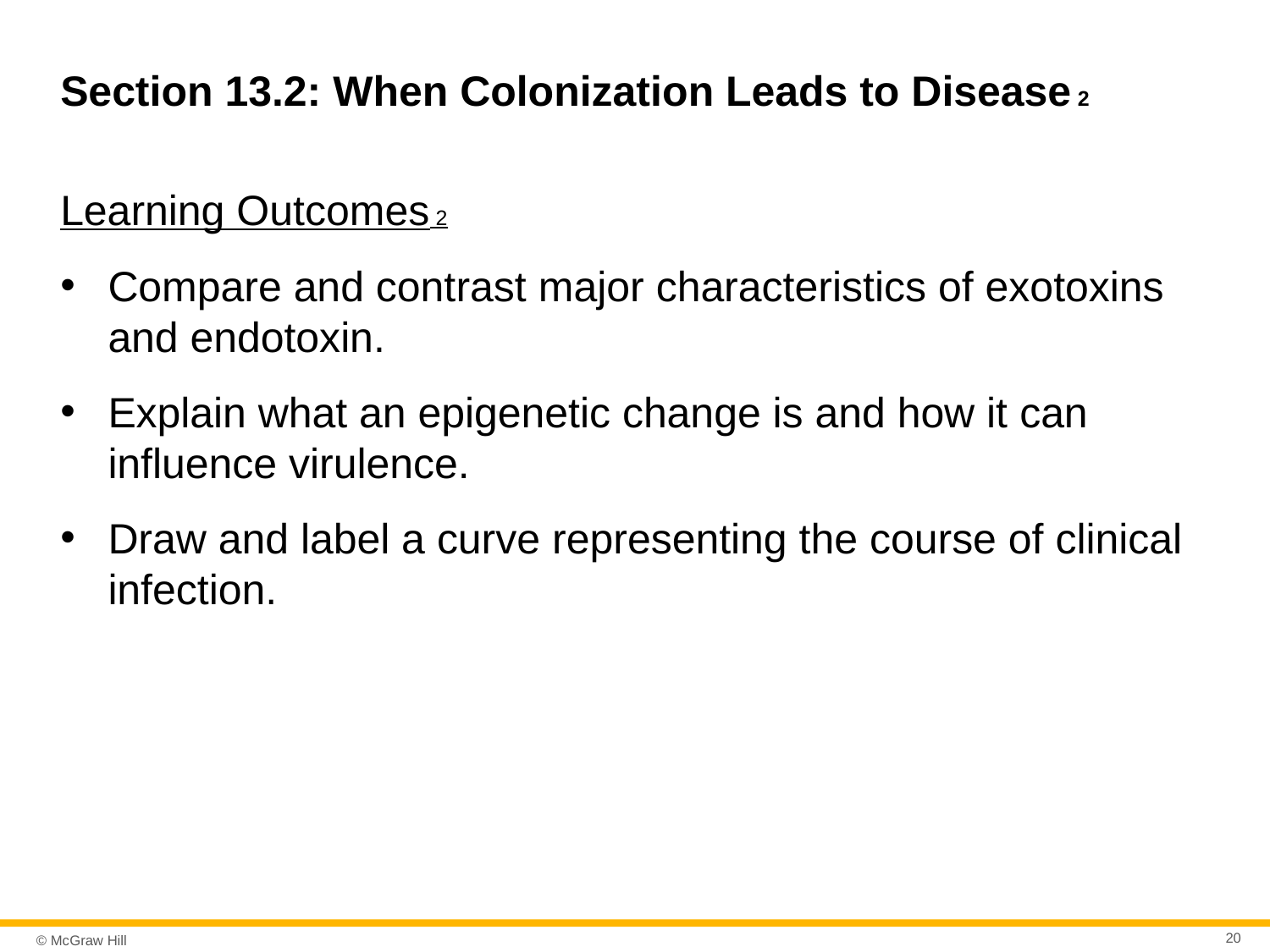

# Section 13.2: When Colonization Leads to Disease 2
Learning Outcomes 2
Compare and contrast major characteristics of exotoxins and endotoxin.
Explain what an epigenetic change is and how it can influence virulence.
Draw and label a curve representing the course of clinical infection.